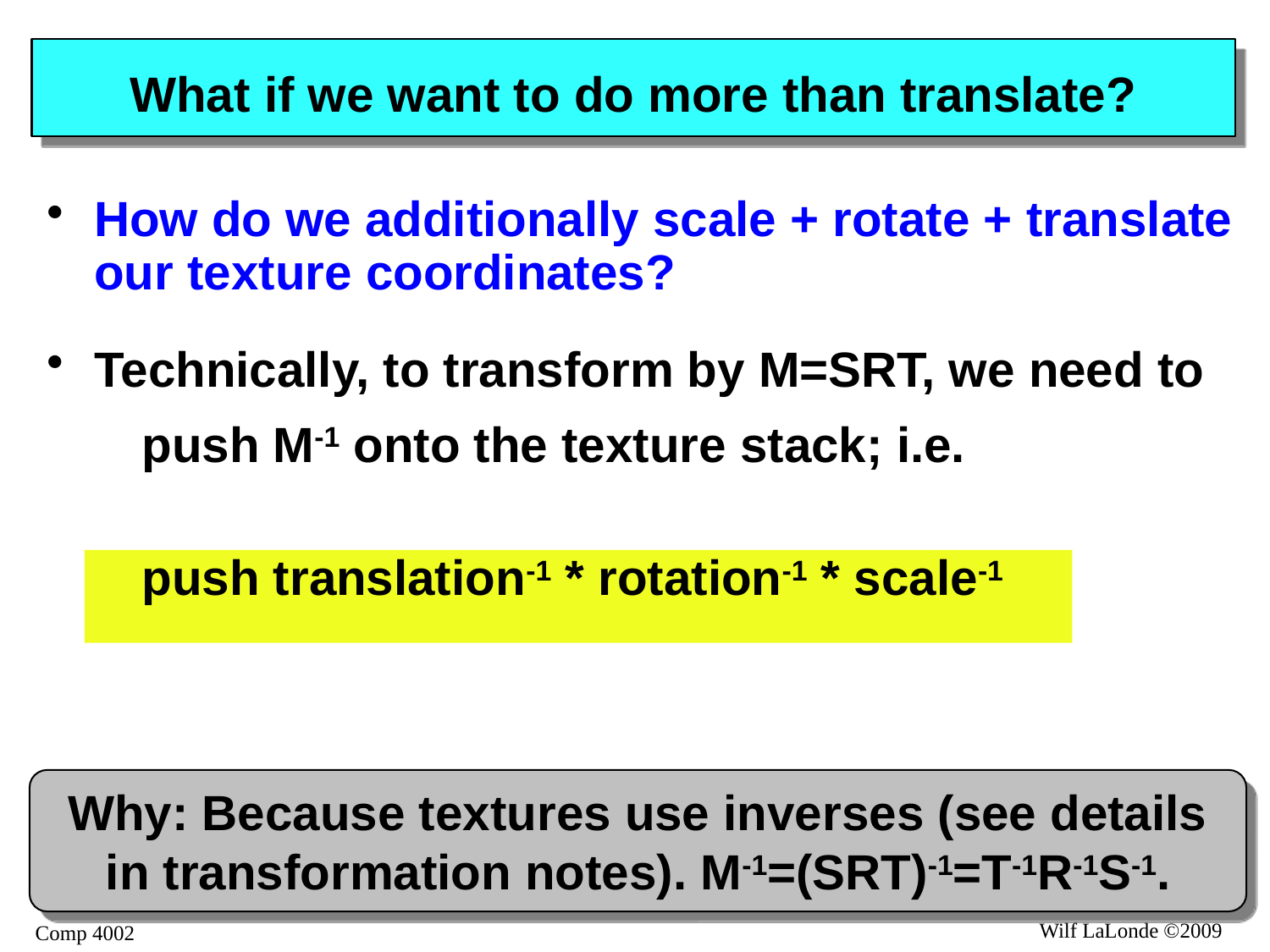

# What if we want to do more than translate?
How do we additionally scale + rotate + translate our texture coordinates?

Technically, to transform by M=SRT, we need to
push M-1 onto the texture stack; i.e.
push translation-1 * rotation-1 * scale-1

Why: Because textures use inverses (see details in transformation notes). M-1=(SRT)-1=T-1R-1S-1.